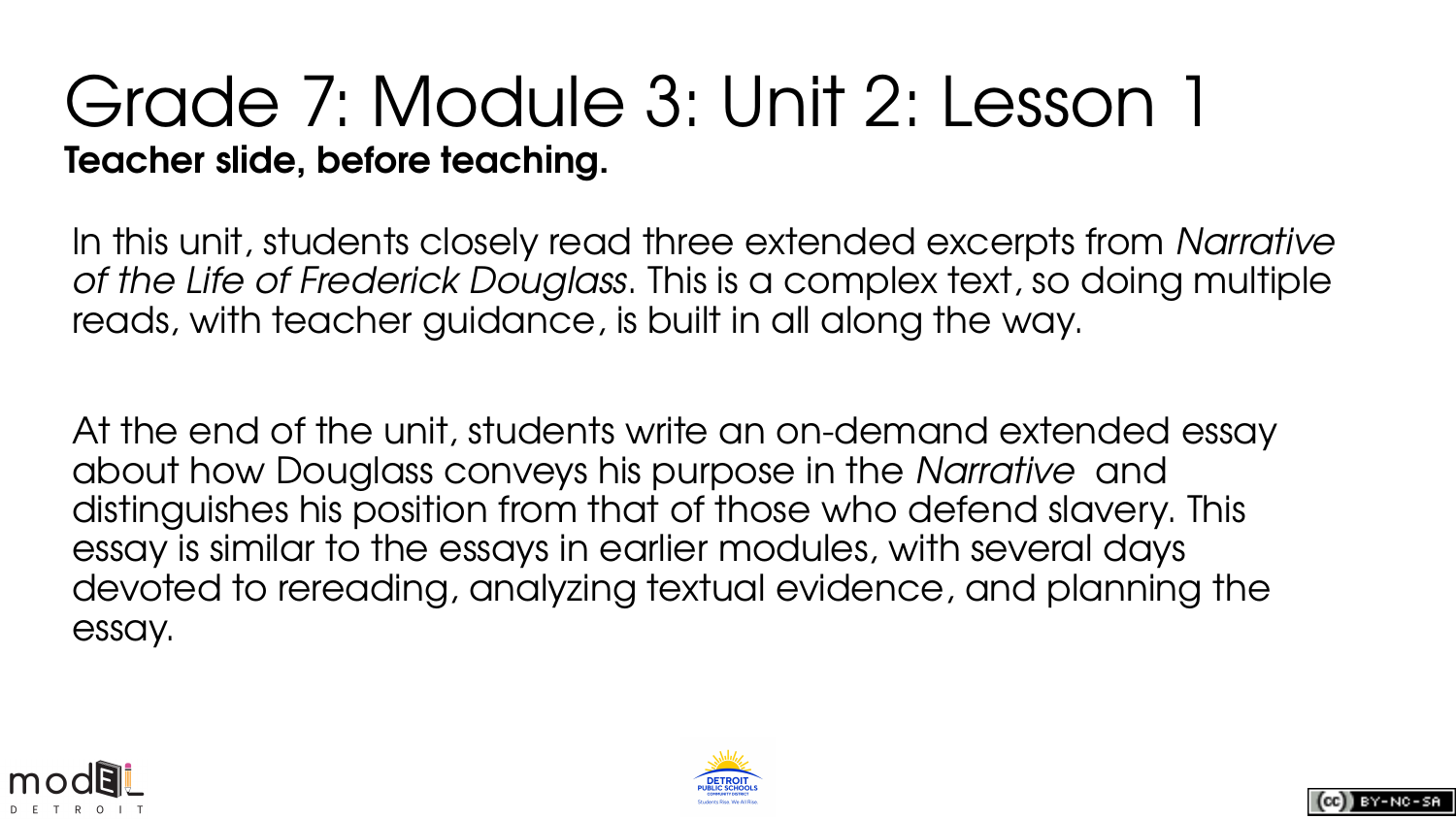

Grade 7: Module 3: Unit 2: Lesson 1
Teacher slide, before teaching.
In this unit, students closely read three extended excerpts from Narrative of the Life of Frederick Douglass. This is a complex text, so doing multiple reads, with teacher guidance, is built in all along the way.

At the end of the unit, students write an on-demand extended essay about how Douglass conveys his purpose in the Narrative  and distinguishes his position from that of those who defend slavery. This essay is similar to the essays in earlier modules, with several days devoted to rereading, analyzing textual evidence, and planning the essay.